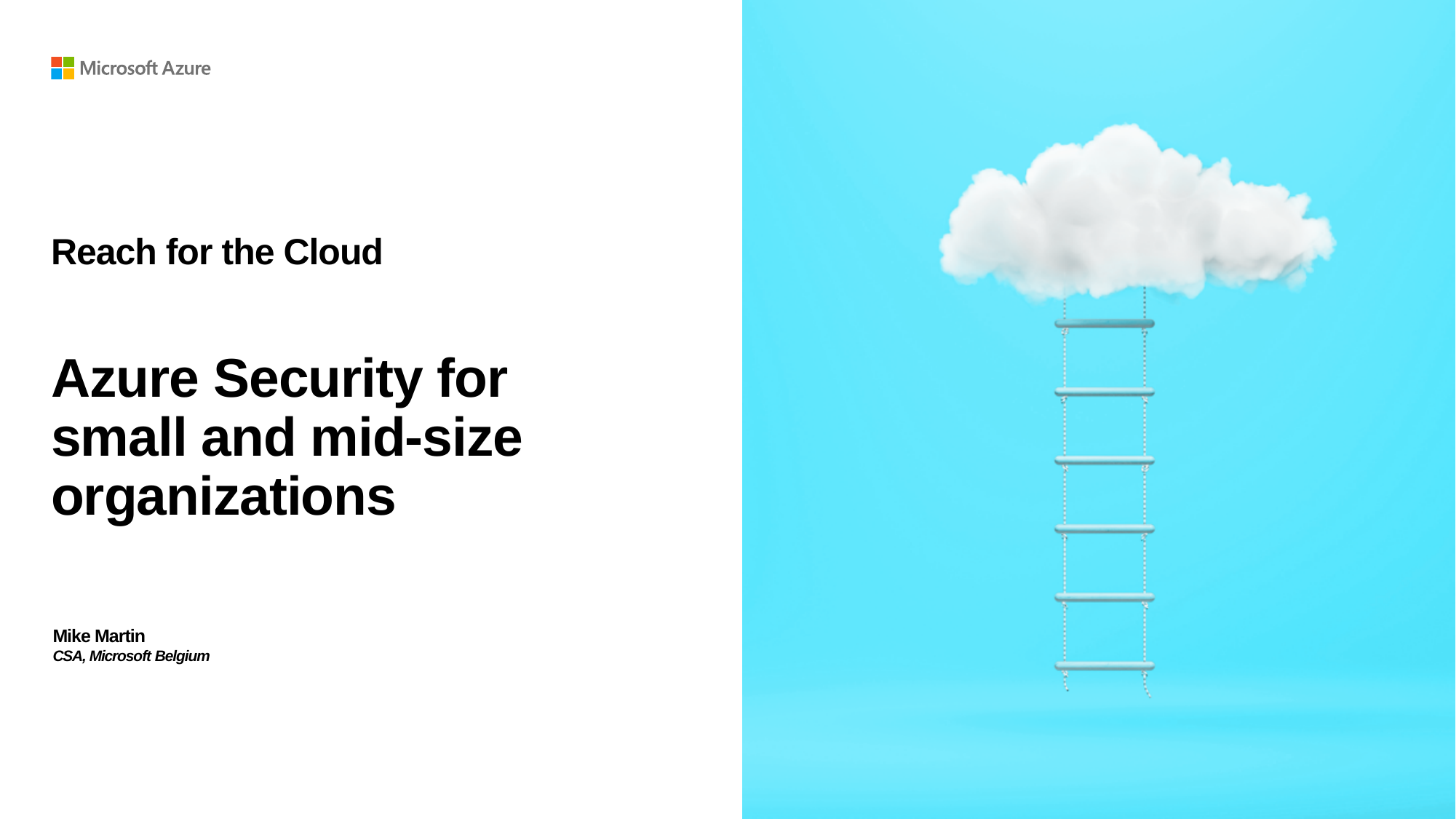

Reach for the Cloud
Azure Security for
small and mid-size organizations
Mike Martin
CSA, Microsoft Belgium